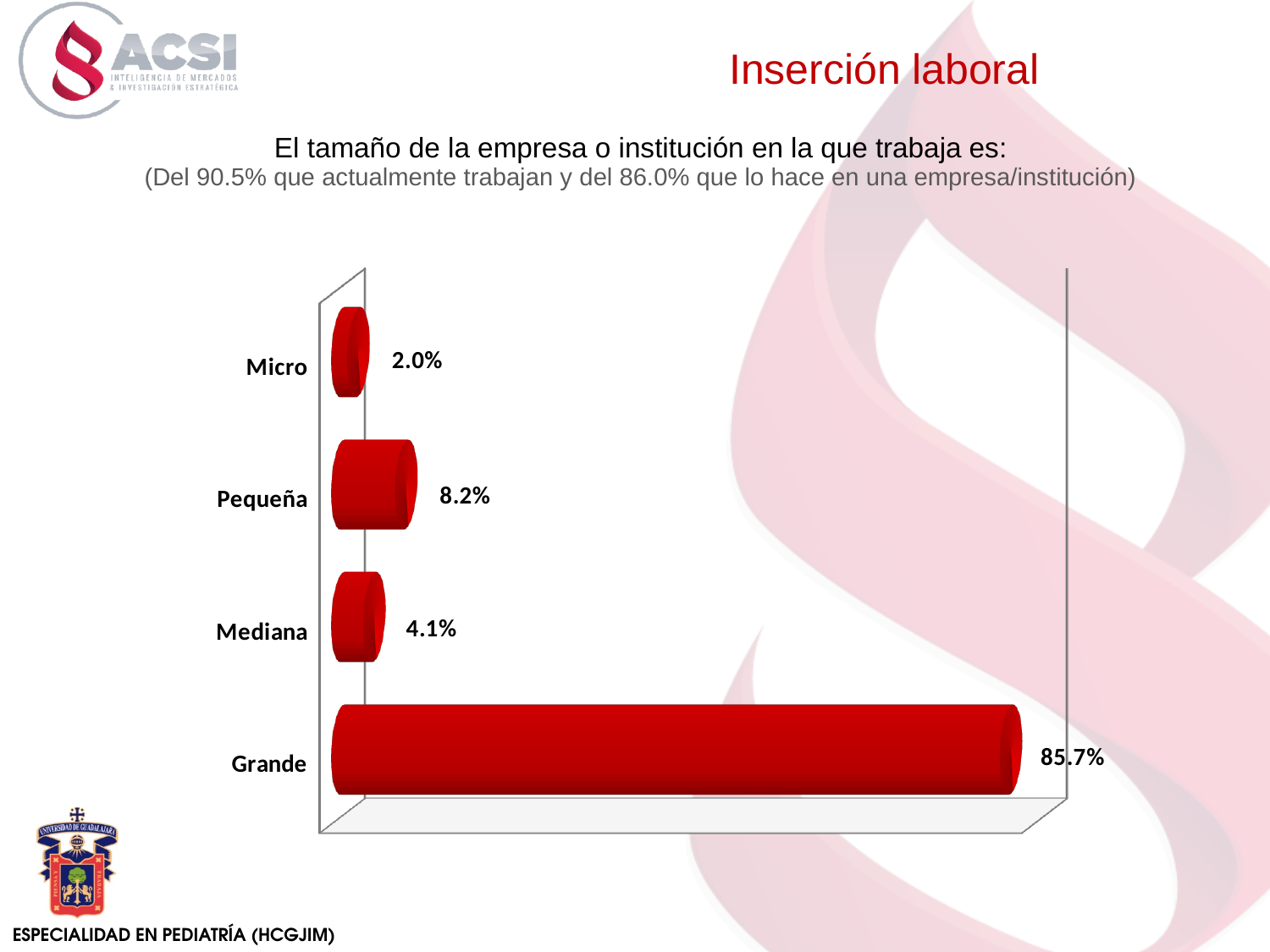

Inserción laboral
El tamaño de la empresa o institución en la que trabaja es:
(Del 90.5% que actualmente trabajan y del 86.0% que lo hace en una empresa/institución)

[unsupported chart]